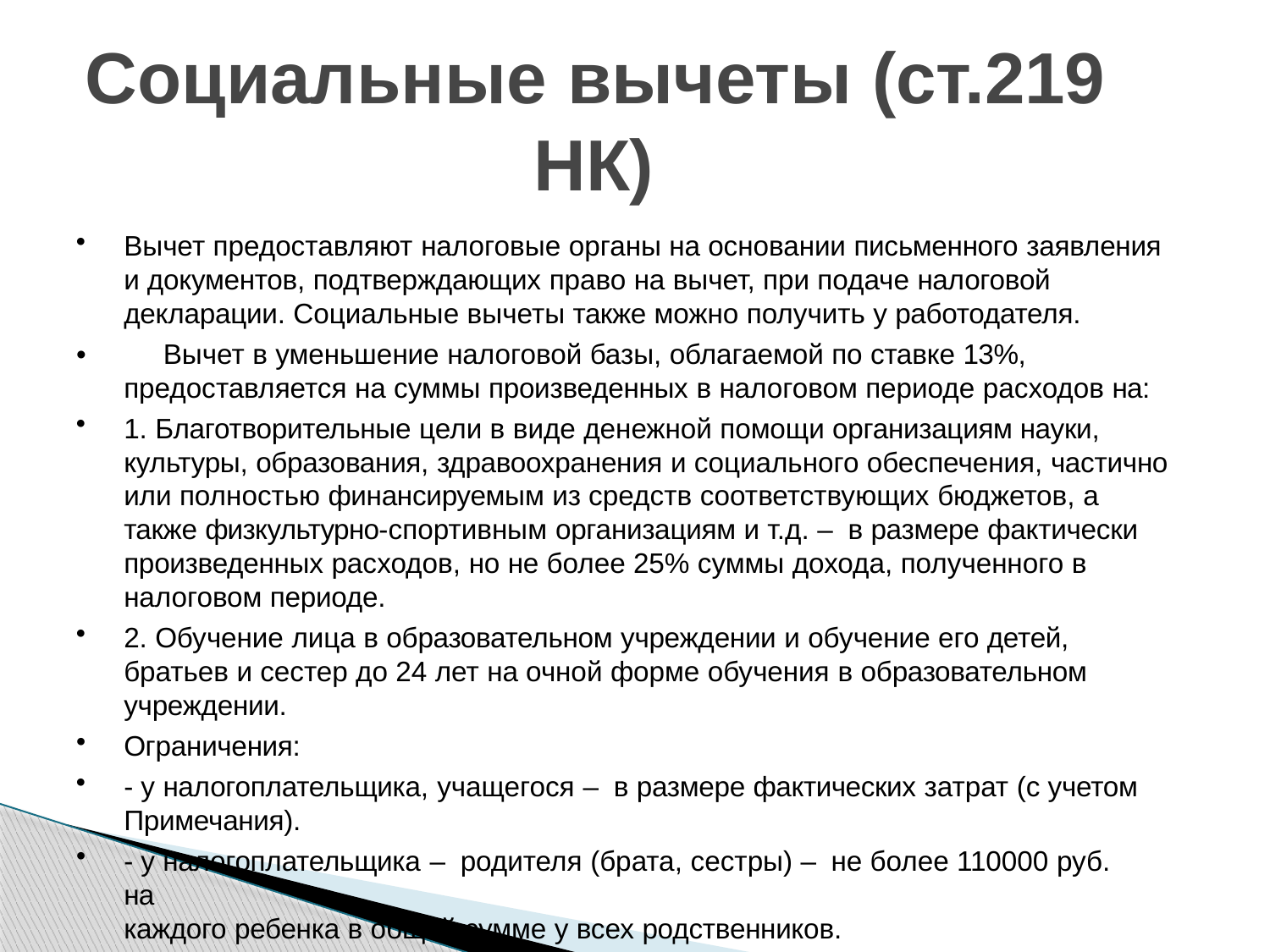

# Социальные вычеты (ст.219 НК)
Вычет предоставляют налоговые органы на основании письменного заявления и документов, подтверждающих право на вычет, при подаче налоговой декларации. Социальные вычеты также можно получить у работодателя.
Вычет в уменьшение налоговой базы, облагаемой по ставке 13%, предоставляется на суммы произведенных в налоговом периоде расходов на:
1. Благотворительные цели в виде денежной помощи организациям науки, культуры, образования, здравоохранения и социального обеспечения, частично или полностью финансируемым из средств соответствующих бюджетов, а также физкультурно-спортивным организациям и т.д. – в размере фактически произведенных расходов, но не более 25% суммы дохода, полученного в налоговом периоде.
2. Обучение лица в образовательном учреждении и обучение его детей, братьев и сестер до 24 лет на очной форме обучения в образовательном учреждении.
Ограничения:
- у налогоплательщика, учащегося – в размере фактических затрат (с учетом Примечания).
- у налогоплательщика – родителя (брата, сестры) – не более 110000 руб. на
каждого ребенка в общей сумме у всех родственников.
•